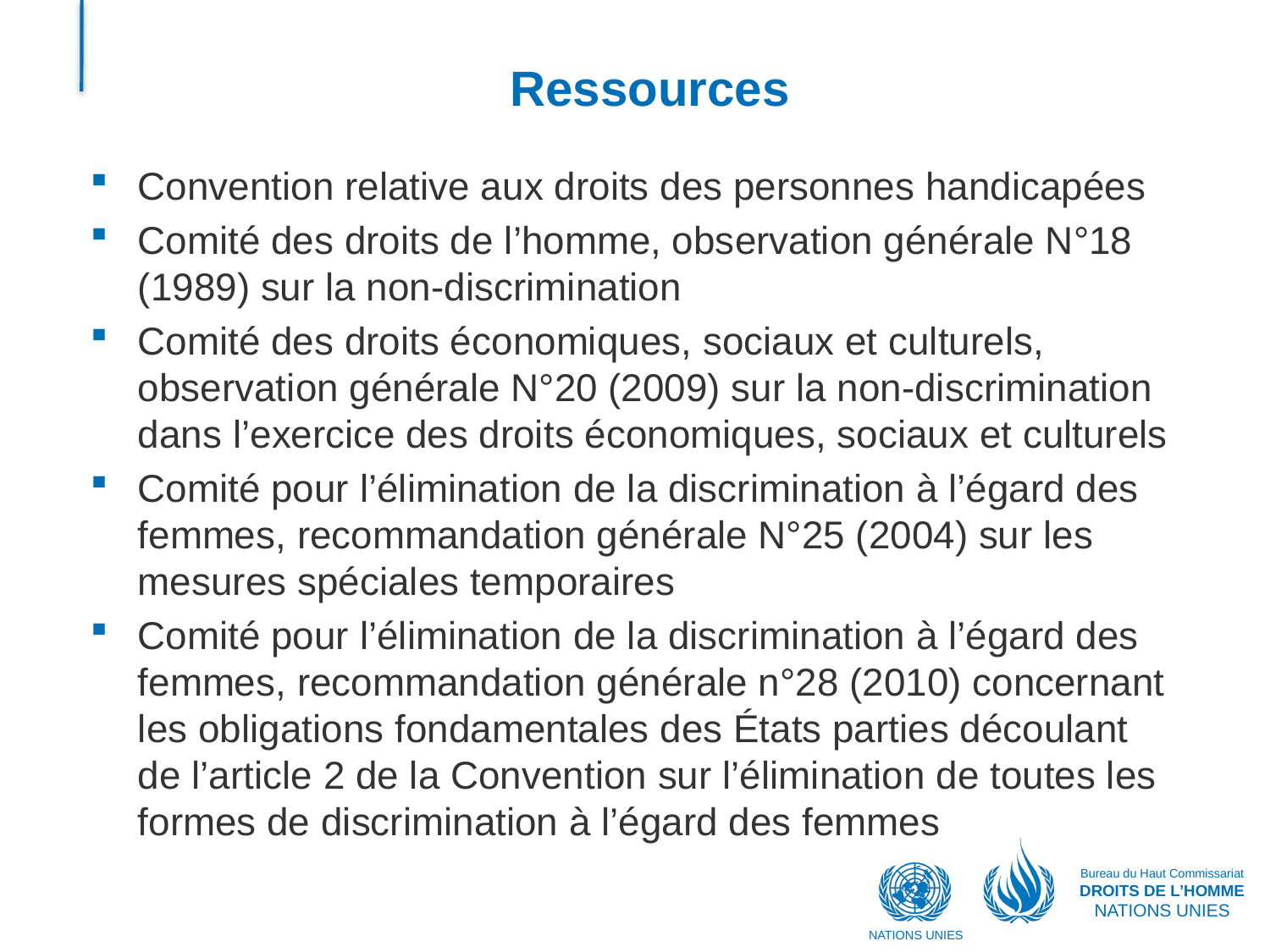

# Ressources
Convention relative aux droits des personnes handicapées
Comité des droits de l’homme, observation générale N°18 (1989) sur la non-discrimination
Comité des droits économiques, sociaux et culturels, observation générale N°20 (2009) sur la non-discrimination dans l’exercice des droits économiques, sociaux et culturels
Comité pour l’élimination de la discrimination à l’égard des femmes, recommandation générale N°25 (2004) sur les mesures spéciales temporaires
Comité pour l’élimination de la discrimination à l’égard des femmes, recommandation générale n°28 (2010) concernant les obligations fondamentales des États parties découlant de l’article 2 de la Convention sur l’élimination de toutes les formes de discrimination à l’égard des femmes

Bureau du Haut Commissariat
DROITS DE L’HOMME
NATIONS UNIES
NATIONS UNIES